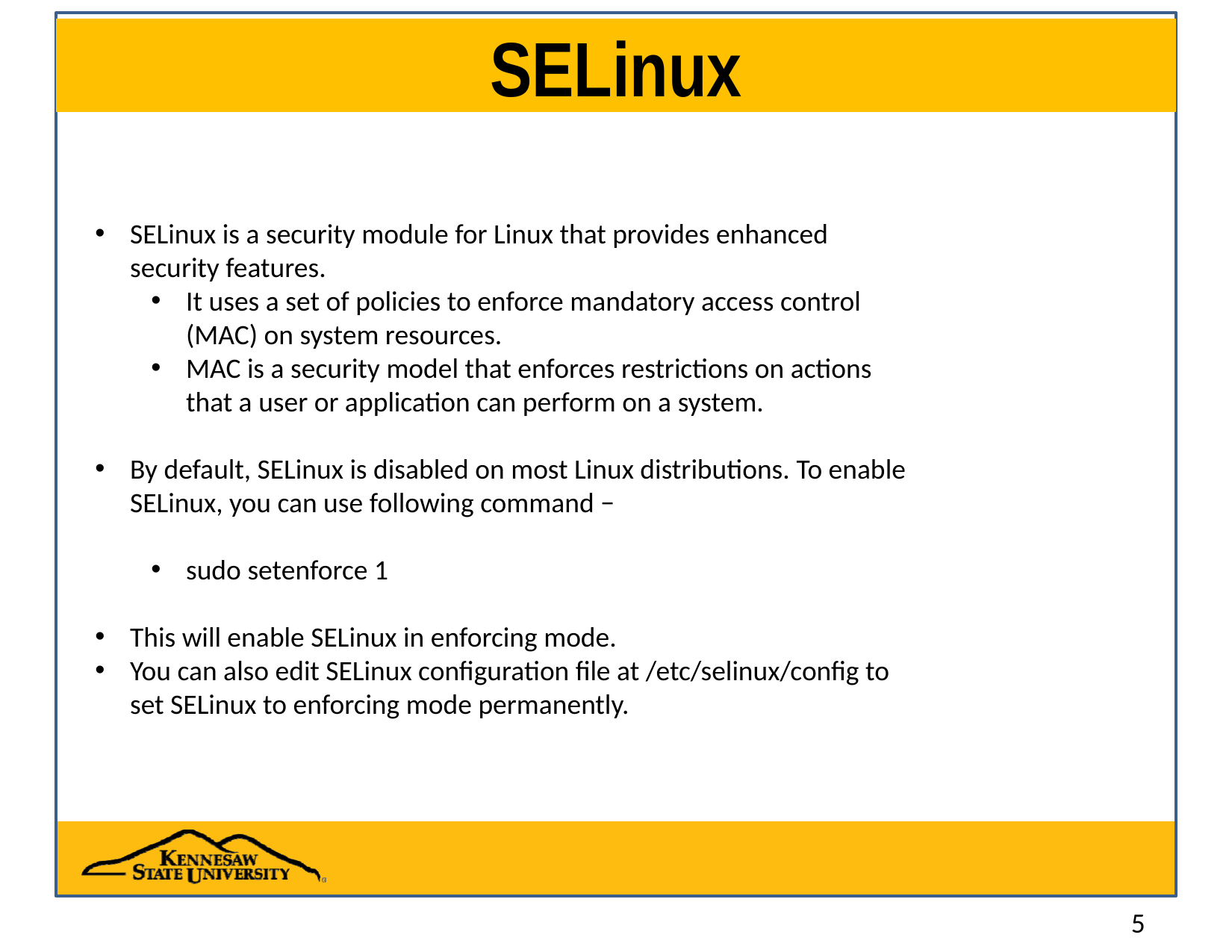

# SELinux

SELinux is a security module for Linux that provides enhanced security features.
It uses a set of policies to enforce mandatory access control (MAC) on system resources.
MAC is a security model that enforces restrictions on actions that a user or application can perform on a system.

By default, SELinux is disabled on most Linux distributions. To enable SELinux, you can use following command −

sudo setenforce 1

This will enable SELinux in enforcing mode.
You can also edit SELinux configuration file at /etc/selinux/config to set SELinux to enforcing mode permanently.